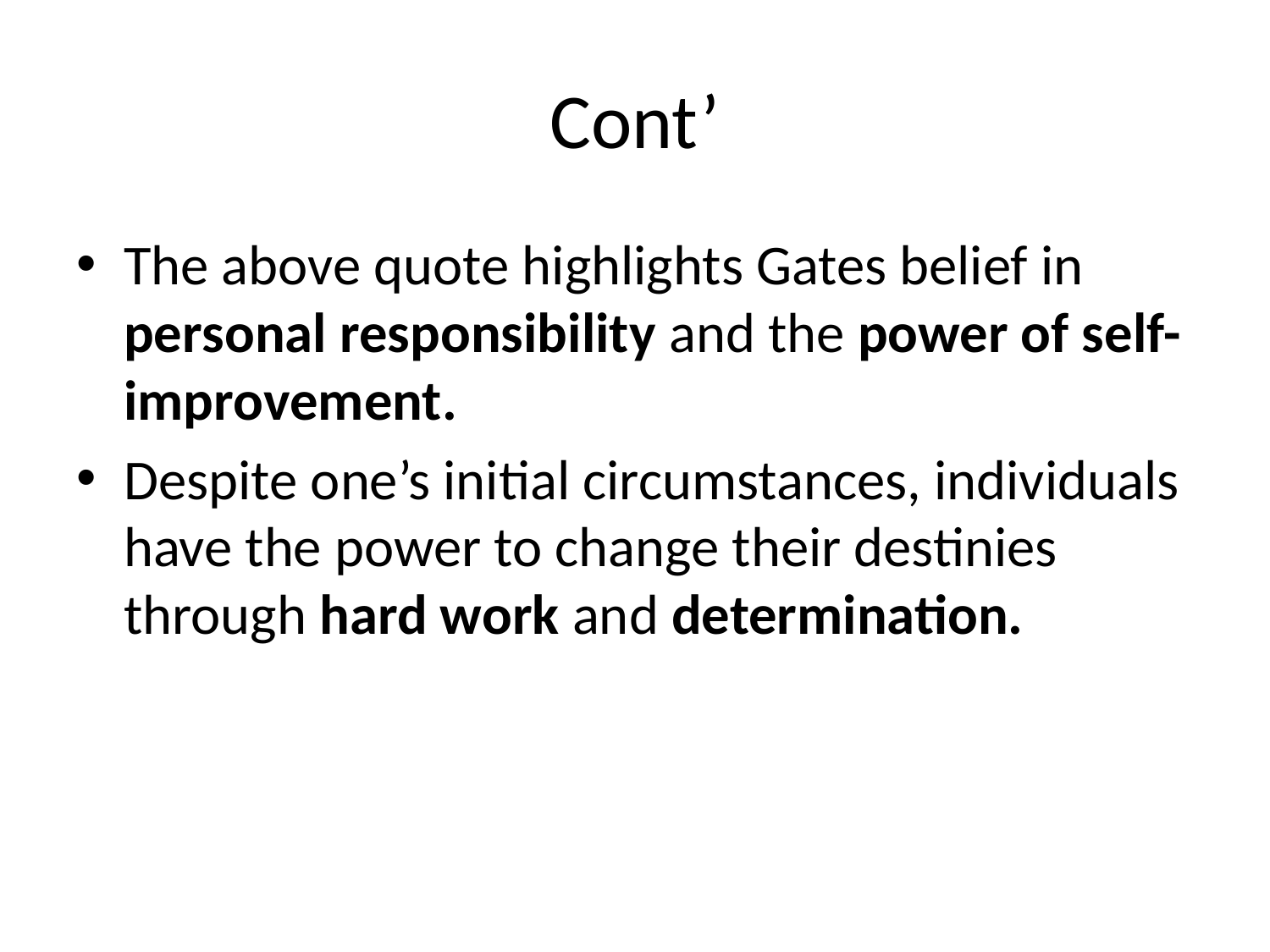

# Cont’
The above quote highlights Gates belief in personal responsibility and the power of self-improvement.
Despite one’s initial circumstances, individuals have the power to change their destinies through hard work and determination.